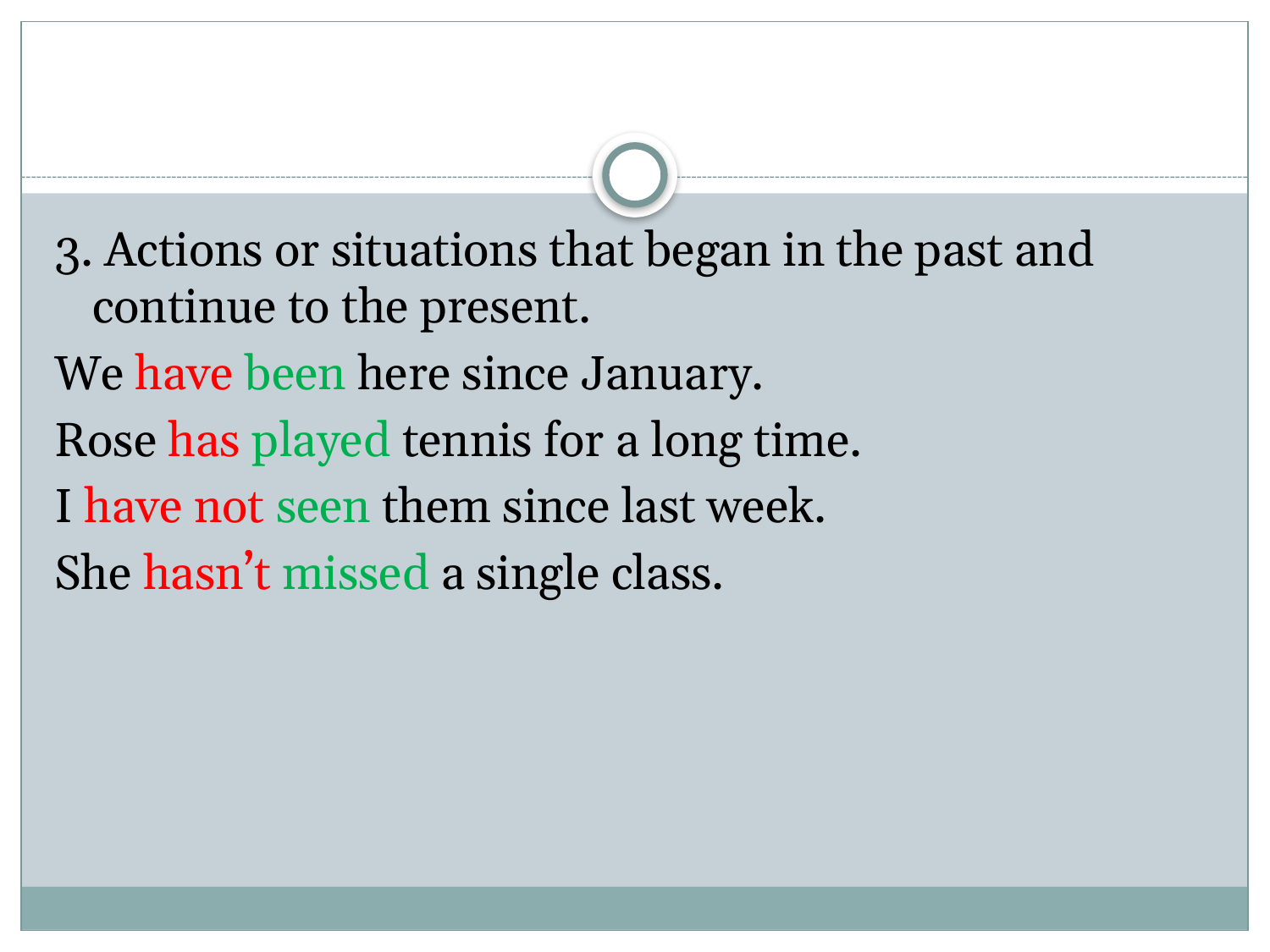

#
3. Actions or situations that began in the past and continue to the present.
We have been here since January.
Rose has played tennis for a long time.
I have not seen them since last week.
She hasn’t missed a single class.